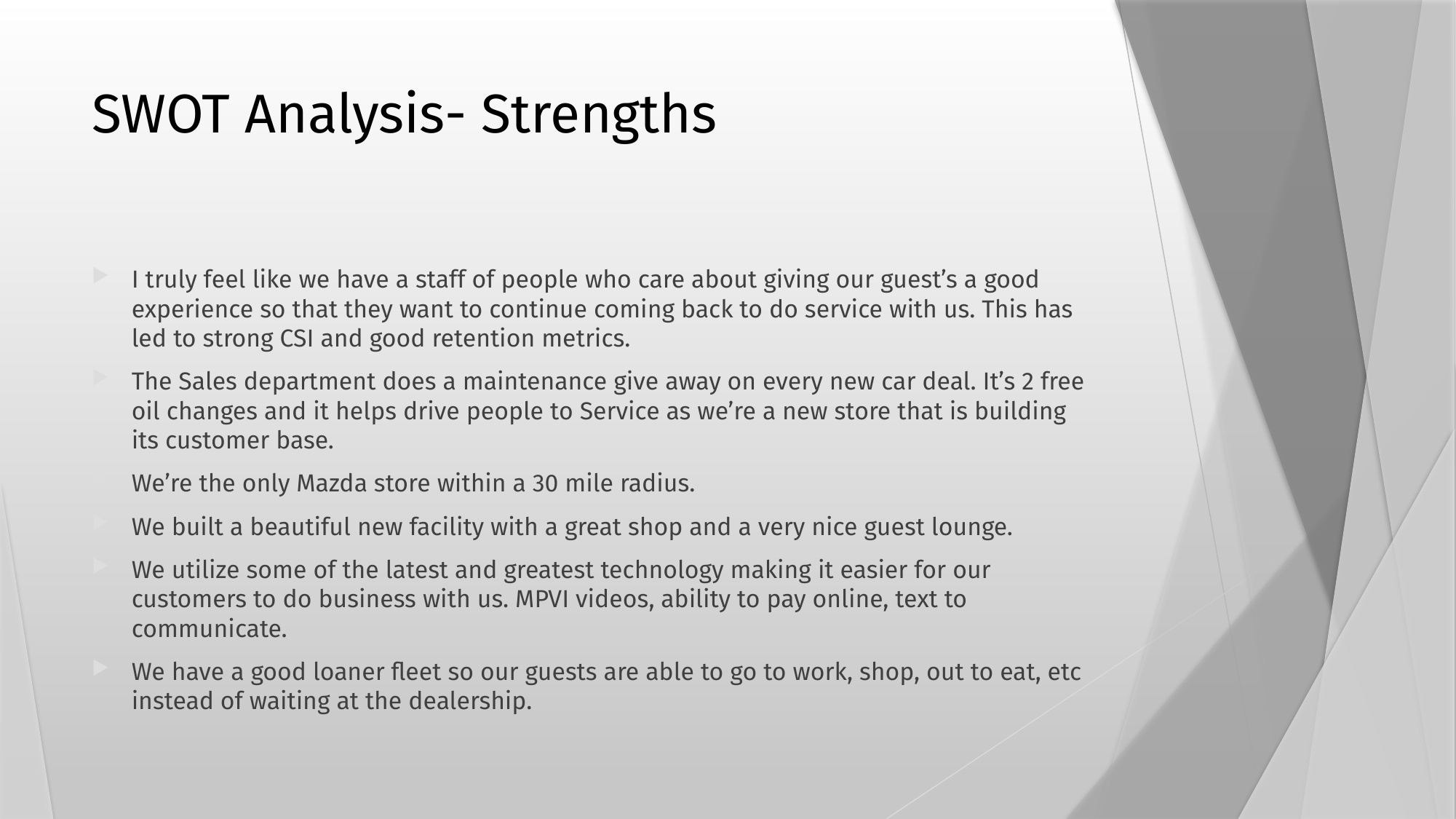

# SWOT Analysis- Strengths
I truly feel like we have a staff of people who care about giving our guest’s a good experience so that they want to continue coming back to do service with us. This has led to strong CSI and good retention metrics.
The Sales department does a maintenance give away on every new car deal. It’s 2 free oil changes and it helps drive people to Service as we’re a new store that is building its customer base.
We’re the only Mazda store within a 30 mile radius.
We built a beautiful new facility with a great shop and a very nice guest lounge.
We utilize some of the latest and greatest technology making it easier for our customers to do business with us. MPVI videos, ability to pay online, text to communicate.
We have a good loaner fleet so our guests are able to go to work, shop, out to eat, etc instead of waiting at the dealership.